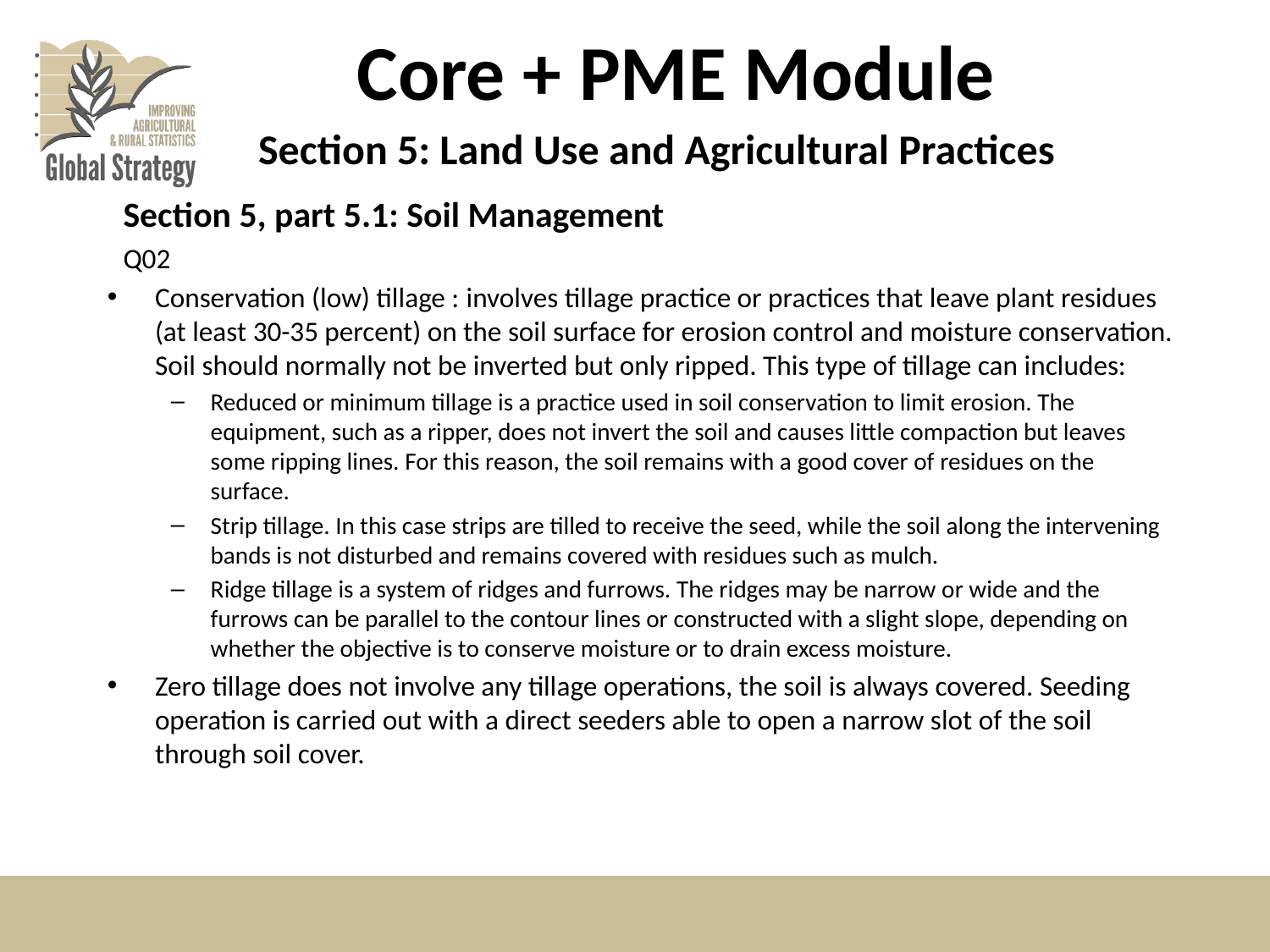

# Core + PME Module
Section 5: Land Use and Agricultural Practices

Section 5, part 5.1: Soil Management
Q02
Conservation (low) tillage : involves tillage practice or practices that leave plant residues (at least 30-35 percent) on the soil surface for erosion control and moisture conservation. Soil should normally not be inverted but only ripped. This type of tillage can includes:
Reduced or minimum tillage is a practice used in soil conservation to limit erosion. The equipment, such as a ripper, does not invert the soil and causes little compaction but leaves some ripping lines. For this reason, the soil remains with a good cover of residues on the surface.
Strip tillage. In this case strips are tilled to receive the seed, while the soil along the intervening bands is not disturbed and remains covered with residues such as mulch.
Ridge tillage is a system of ridges and furrows. The ridges may be narrow or wide and the furrows can be parallel to the contour lines or constructed with a slight slope, depending on whether the objective is to conserve moisture or to drain excess moisture.
Zero tillage does not involve any tillage operations, the soil is always covered. Seeding operation is carried out with a direct seeders able to open a narrow slot of the soil through soil cover.